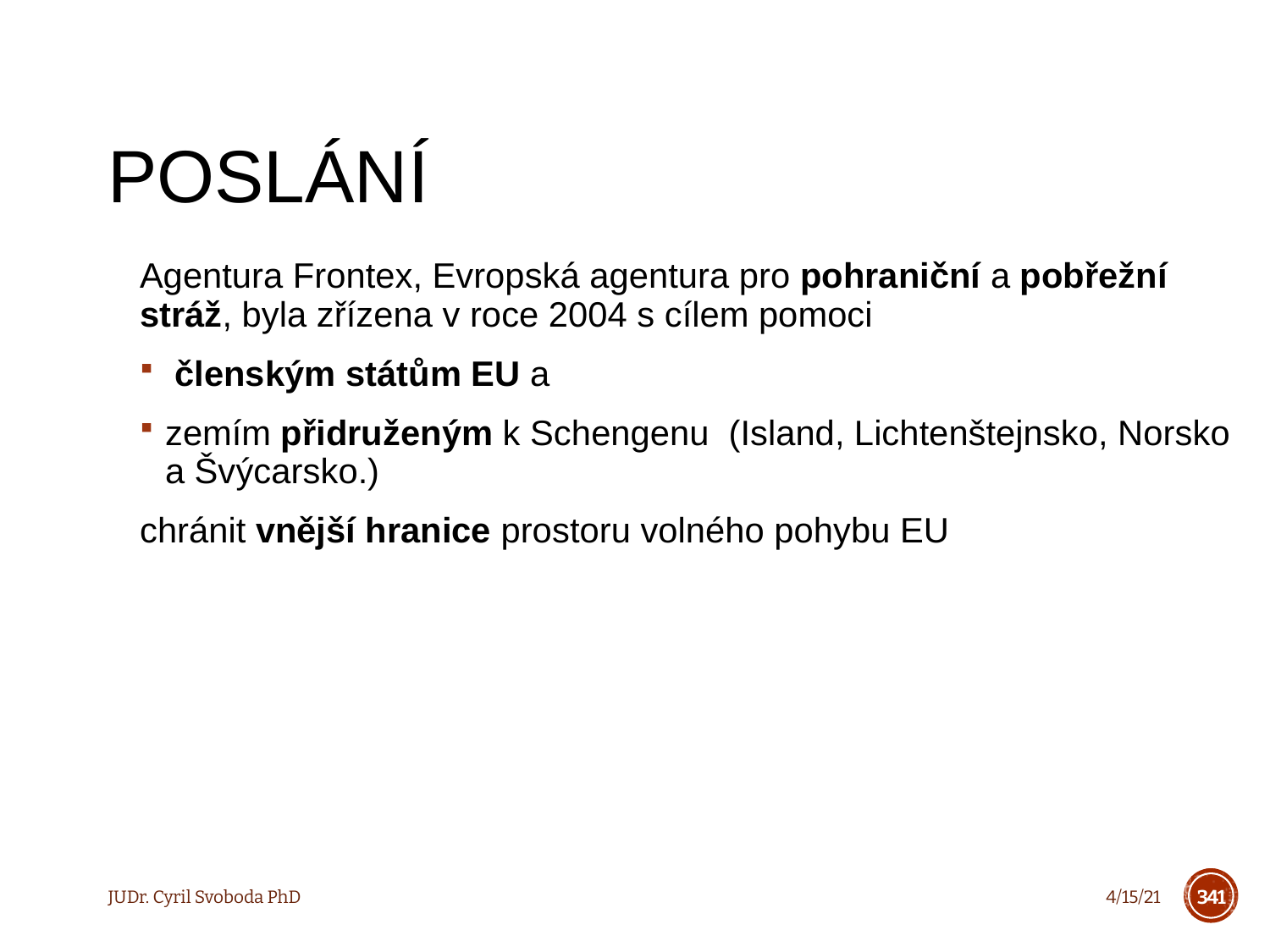

# Poslání
Agentura Frontex, Evropská agentura pro pohraniční a pobřežní stráž, byla zřízena v roce 2004 s cílem pomoci
 členským státům EU a
zemím přidruženým k Schengenu  (Island, Lichtenštejnsko, Norsko a Švýcarsko.)
chránit vnější hranice prostoru volného pohybu EU

JUDr. Cyril Svoboda PhD
4/15/21
341